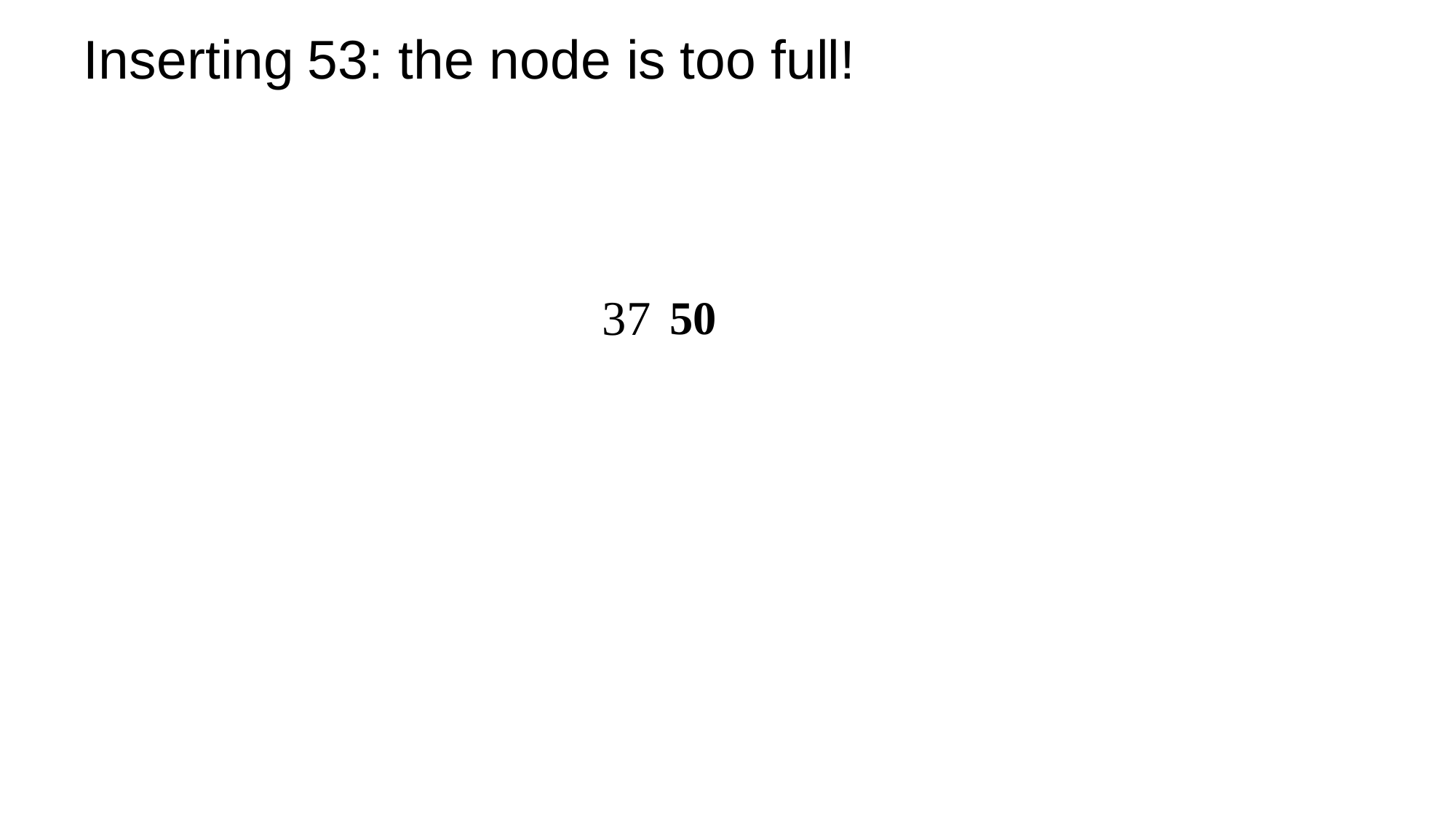

Inserting
53:
the
node is
too
full!
37
50